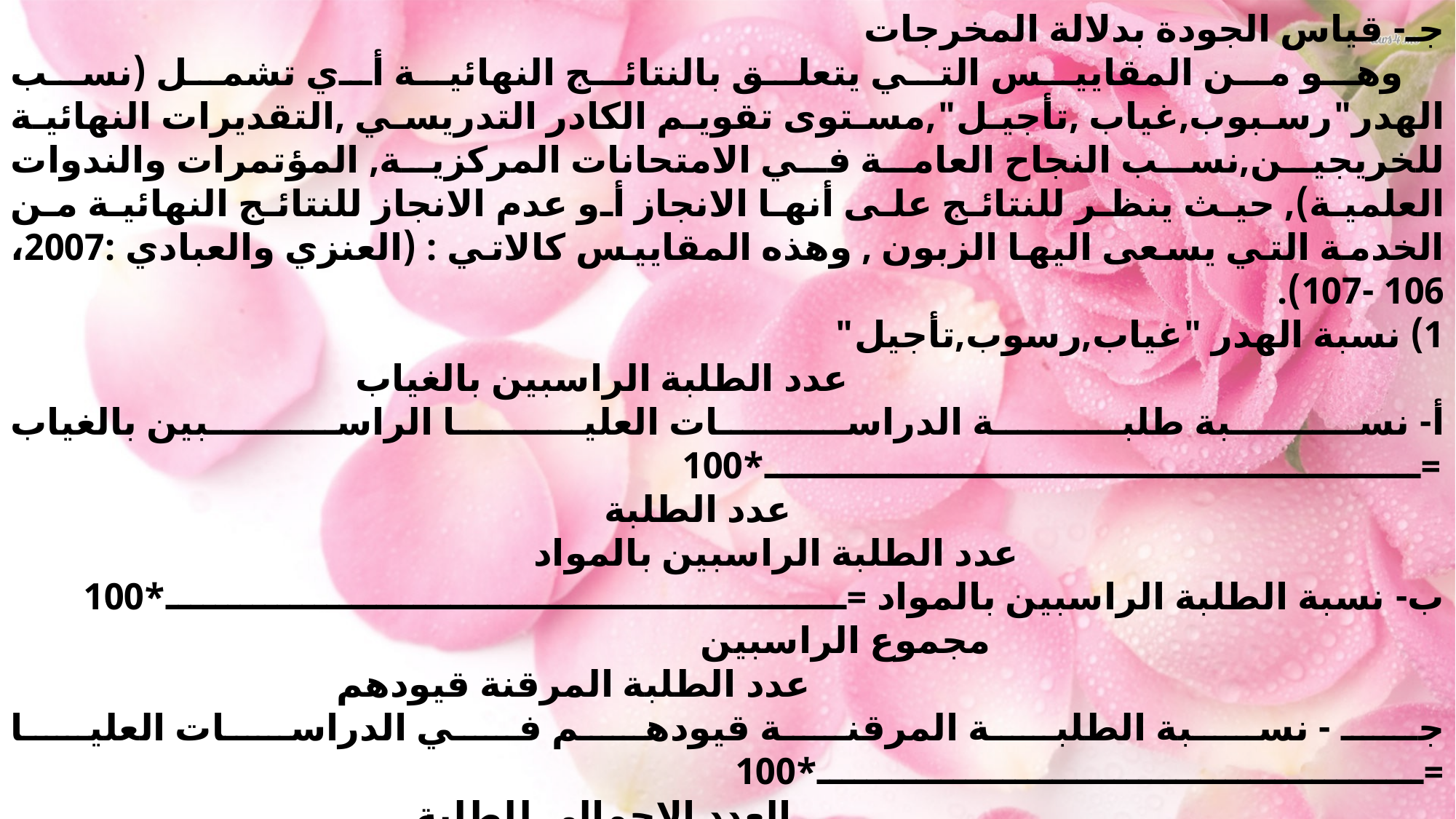

جـ- قياس الجودة بدلالة المخرجات
وهو من المقاييس التي يتعلق بالنتائج النهائية أي تشمل (نسب الهدر"رسبوب,غياب ,تأجيل",مستوى تقويم الكادر التدريسي ,التقديرات النهائية للخريجين,نسب النجاح العامة في الامتحانات المركزية, المؤتمرات والندوات العلمية), حيث ينظر للنتائج على أنها الانجاز أو عدم الانجاز للنتائج النهائية من الخدمة التي يسعى اليها الزبون , وهذه المقاييس كالاتي : (العنزي والعبادي :2007، 106 -107).
1) نسبة الهدر "غياب,رسوب,تأجيل"
                                                               عدد الطلبة الراسبين بالغياب
أ- نسبة طلبة الدراسات العليا الراسبين بالغياب =ـــــــــــــــــــــــــــــــــــــــــــــــــــــ*100
                                                                     عدد الطلبة
                                             عدد الطلبة الراسبين بالمواد
ب- نسبة الطلبة الراسبين بالمواد =ـــــــــــــــــــــــــــــــــــــــــــــــــــــــ*100
                                                مجموع الراسبين
                                                                   عدد الطلبة المرقنة قيودهم
جـ - نسبة الطلبة المرقنة قيودهم في الدراسات العليا =ـــــــــــــــــــــــــــــــــــــــــــــــــ*100
                                                                     العدد الاجمالي للطلبة
وترى الباحثة ان المؤشرات اعلاه ترتبط بكلف الفشل , حيث ان زيادة طلبة الدراسات العليا الراسبيين بالغياب وبالمواد يؤدي الى زيادة كلف الفشل والذي من الممكن تجنبها من خلال زيادة نسبة كلف المنع والذي تم الاشارة اليها سابقاً .